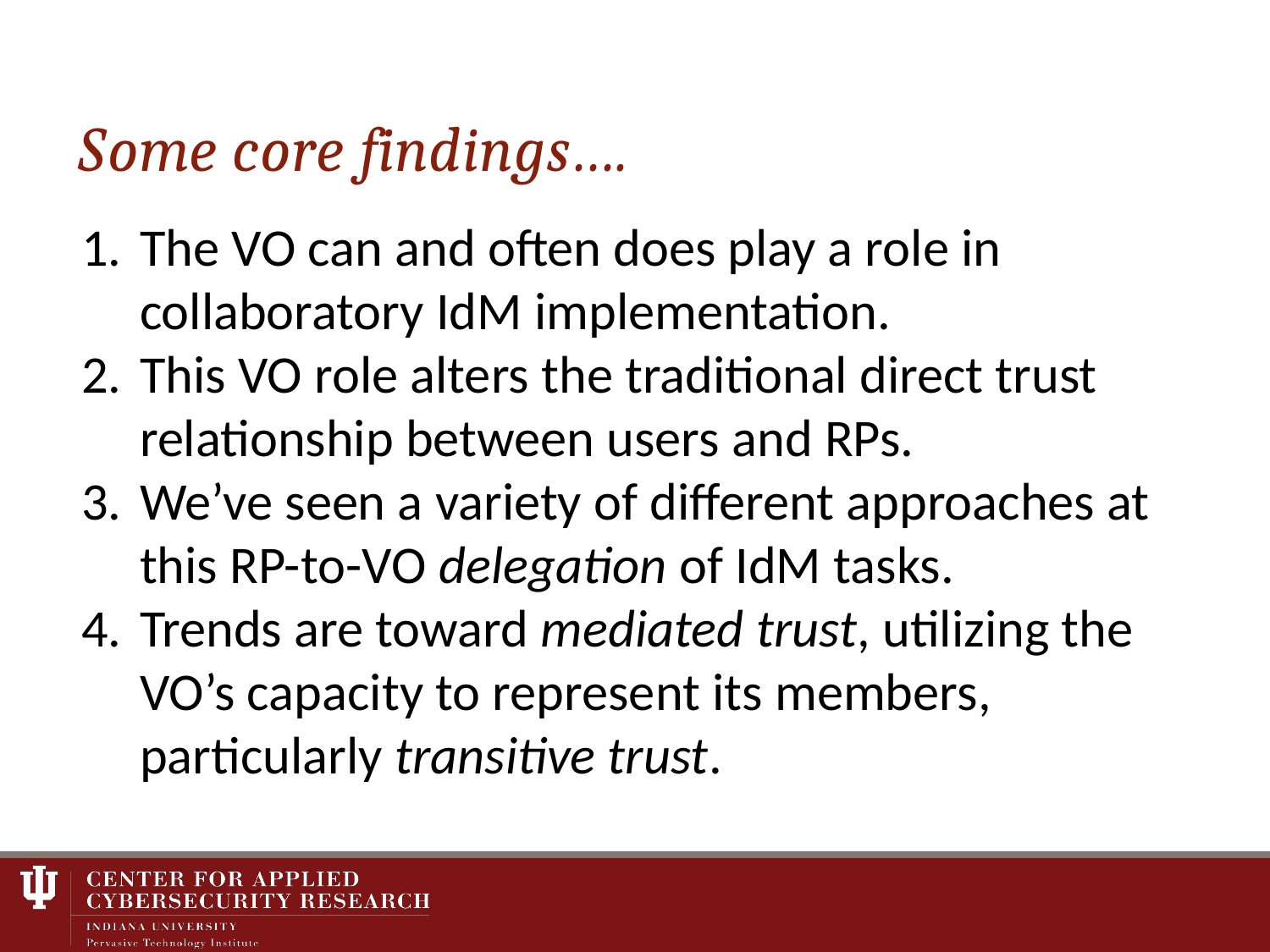

# Some core findings….
The VO can and often does play a role in collaboratory IdM implementation.
This VO role alters the traditional direct trust relationship between users and RPs.
We’ve seen a variety of different approaches at this RP-to-VO delegation of IdM tasks.
Trends are toward mediated trust, utilizing the VO’s capacity to represent its members, particularly transitive trust.